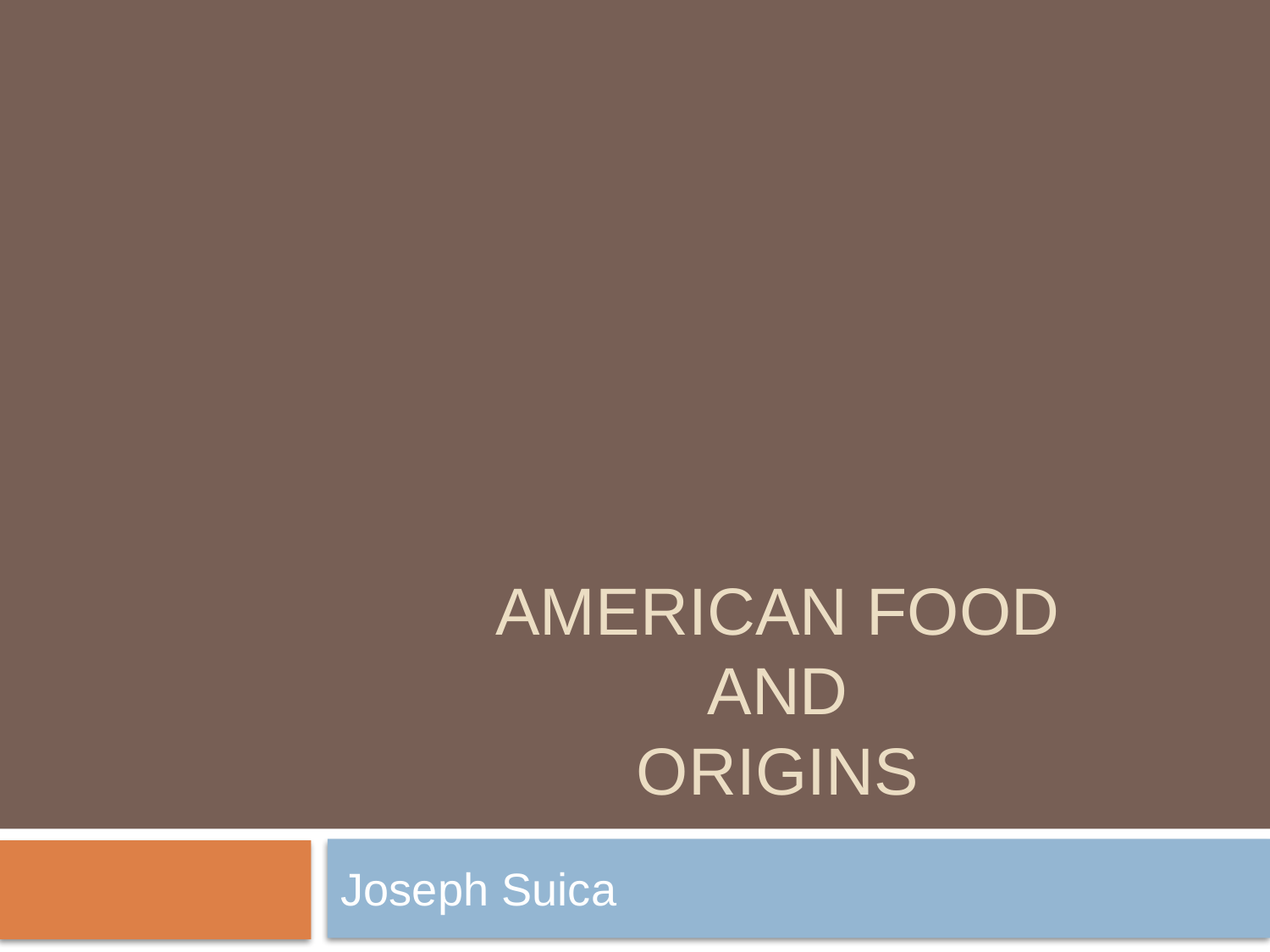

# American Food And Origins
Joseph Suica